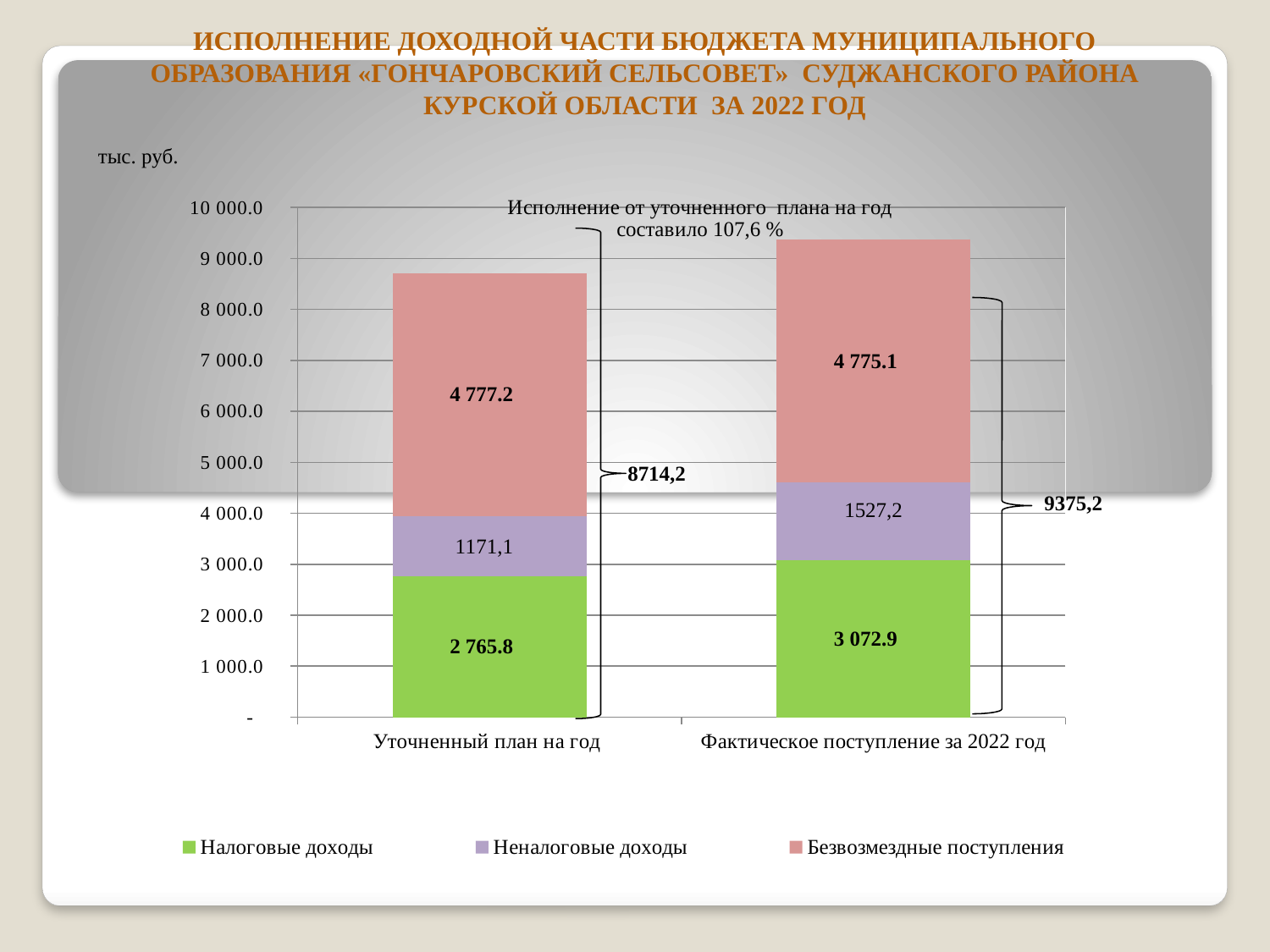

# Исполнение доходной части бюджета муниципального образования «Гончаровский сельсовет»  суджанского района курской области  за 2022 год
тыс. руб.

### Chart

| Category | Налоговые доходы | Неналоговые доходы | Безвозмездные поступления |
|---|---|---|---|
| Уточненный план на год  | 2765.8 | 1171.1 | 4777.2 |
| Фактическое поступление за 2022 год | 3072.8999999999996 | 1527.2 | 4775.1 |